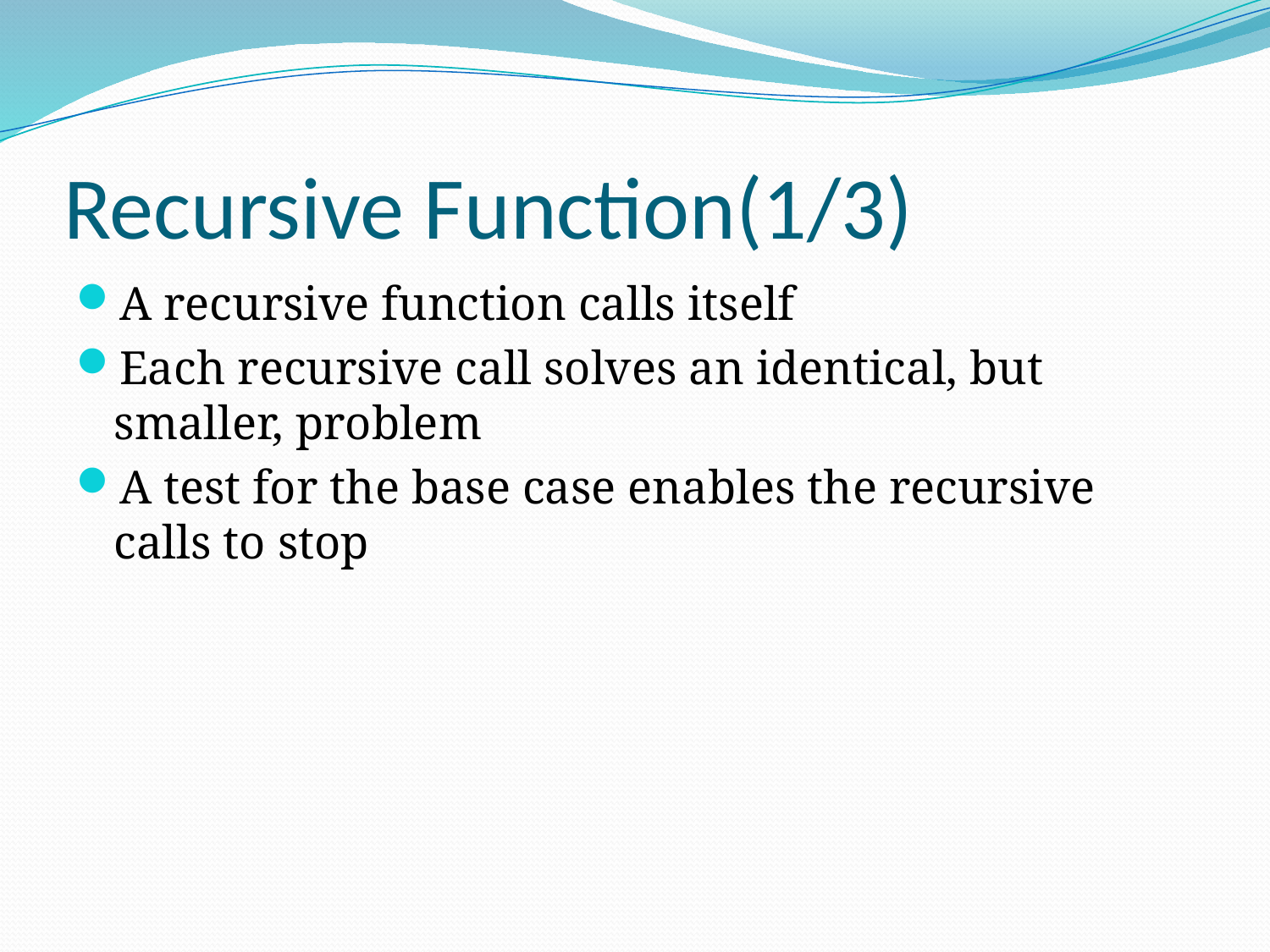

# Recursive Function(1/3)
A recursive function calls itself
Each recursive call solves an identical, but smaller, problem
A test for the base case enables the recursive calls to stop